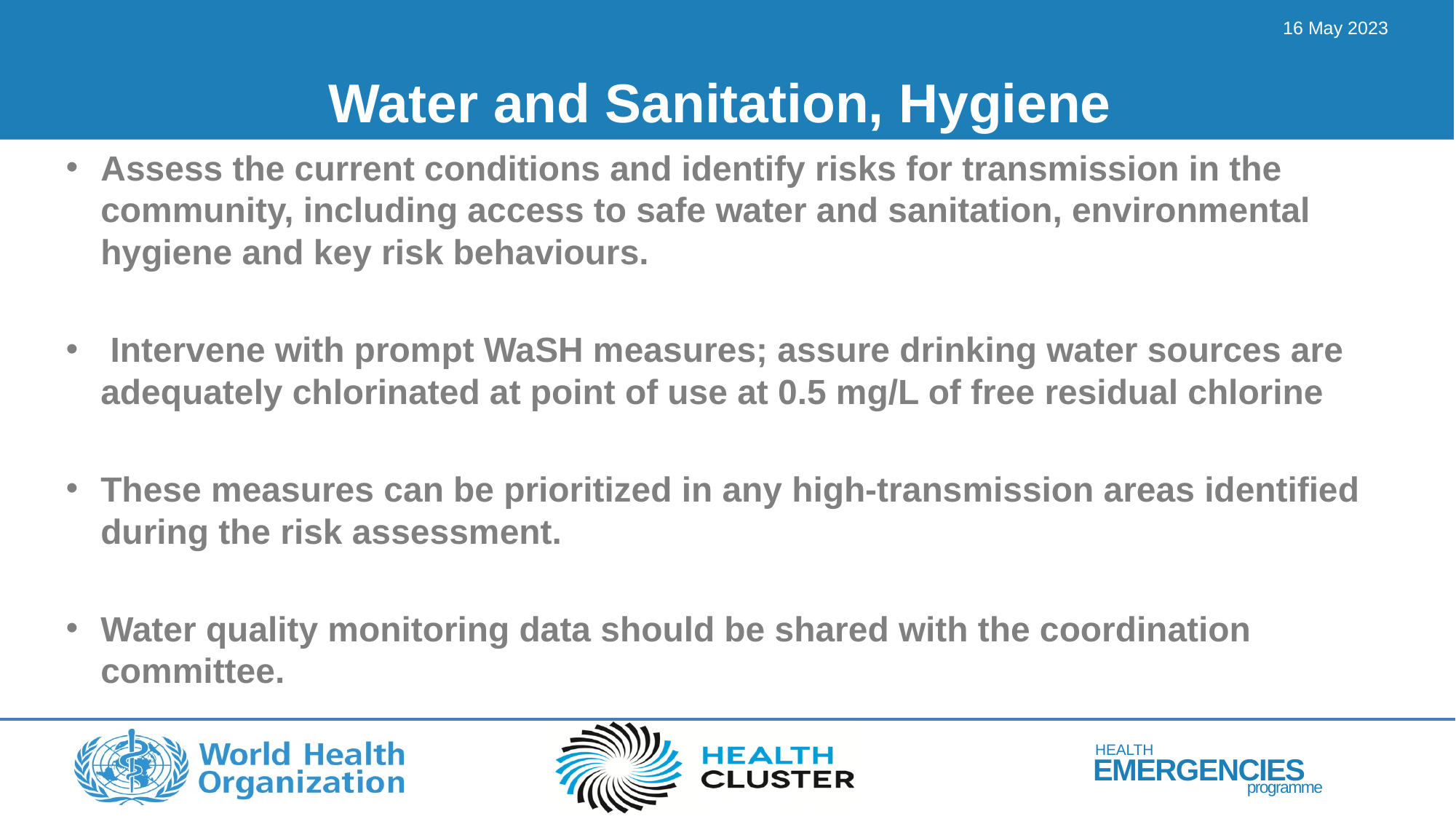

16 May 2023
# Water and Sanitation, Hygiene
Assess the current conditions and identify risks for transmission in the community, including access to safe water and sanitation, environmental hygiene and key risk behaviours.

 Intervene with prompt WaSH measures; assure drinking water sources are adequately chlorinated at point of use at 0.5 mg/L of free residual chlorine

These measures can be prioritized in any high-transmission areas identified during the risk assessment.

Water quality monitoring data should be shared with the coordination committee.